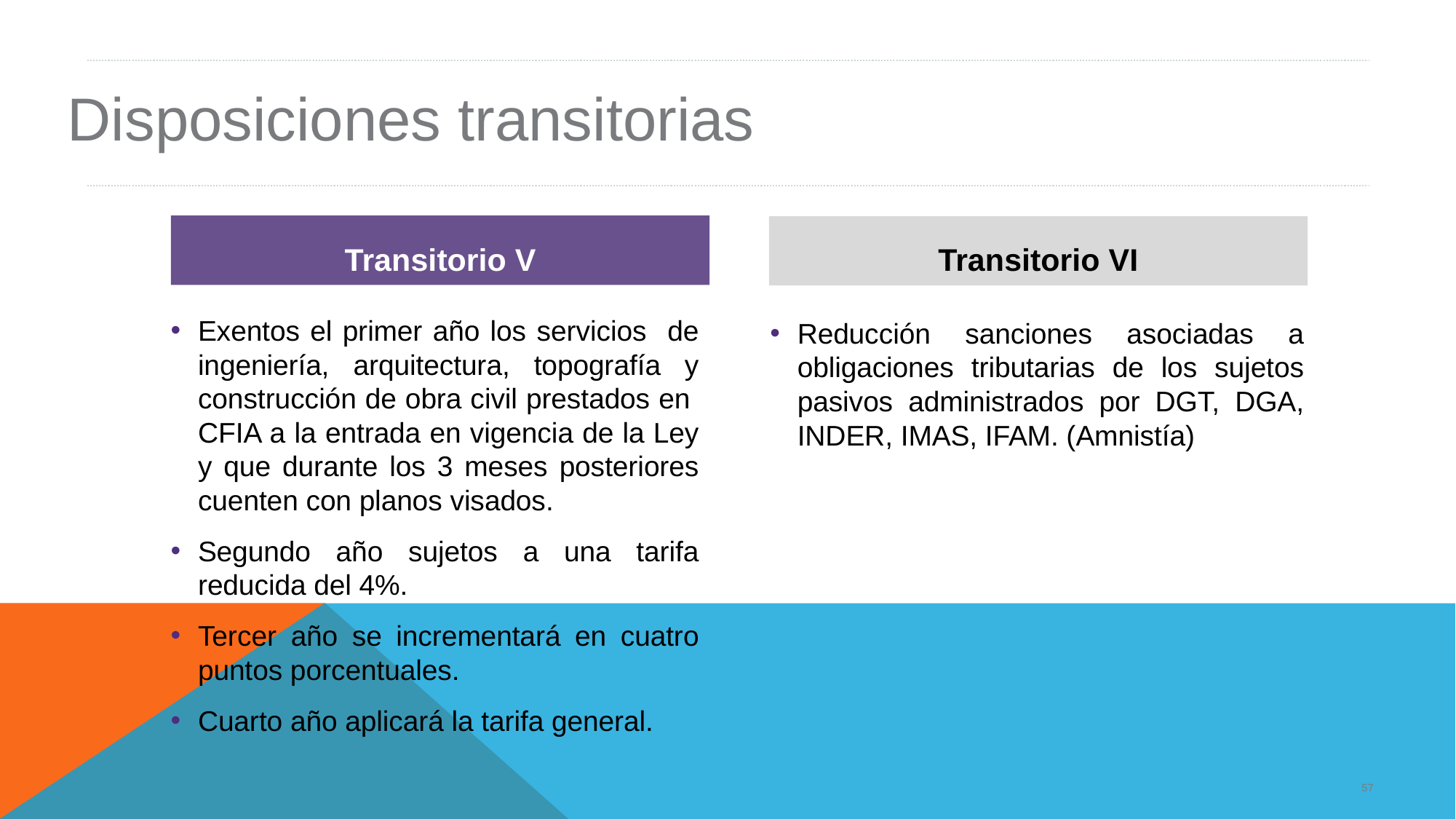

Disposiciones transitorias
Transitorio V

Transitorio VI

Exentos el primer año los servicios  de ingeniería, arquitectura, topografía y construcción de obra civil prestados en  CFIA a la entrada en vigencia de la Ley y que durante los 3 meses posteriores cuenten con planos visados.

Segundo año sujetos a una tarifa reducida del 4%.

Tercer año se incrementará en cuatro puntos porcentuales.

Cuarto año aplicará la tarifa general.
Reducción sanciones asociadas a obligaciones tributarias de los sujetos pasivos administrados por DGT, DGA, INDER, IMAS, IFAM. (Amnistía)